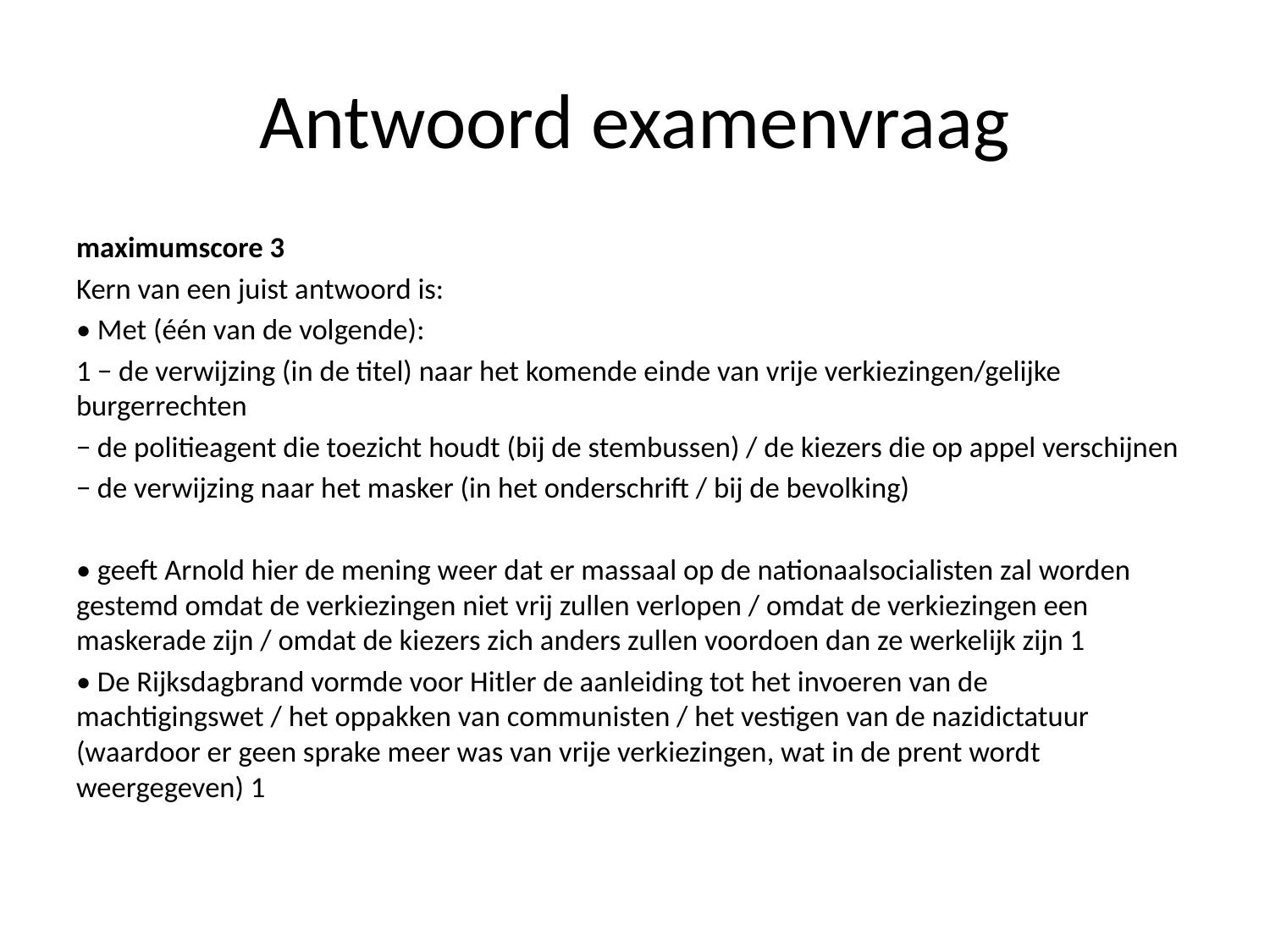

# Antwoord examenvraag
maximumscore 3
Kern van een juist antwoord is:
• Met (één van de volgende):
1 − de verwijzing (in de titel) naar het komende einde van vrije verkiezingen/gelijke burgerrechten
− de politieagent die toezicht houdt (bij de stembussen) / de kiezers die op appel verschijnen
− de verwijzing naar het masker (in het onderschrift / bij de bevolking)

• geeft Arnold hier de mening weer dat er massaal op de nationaalsocialisten zal worden gestemd omdat de verkiezingen niet vrij zullen verlopen / omdat de verkiezingen een maskerade zijn / omdat de kiezers zich anders zullen voordoen dan ze werkelijk zijn 1
• De Rijksdagbrand vormde voor Hitler de aanleiding tot het invoeren van de machtigingswet / het oppakken van communisten / het vestigen van de nazidictatuur (waardoor er geen sprake meer was van vrije verkiezingen, wat in de prent wordt weergegeven) 1